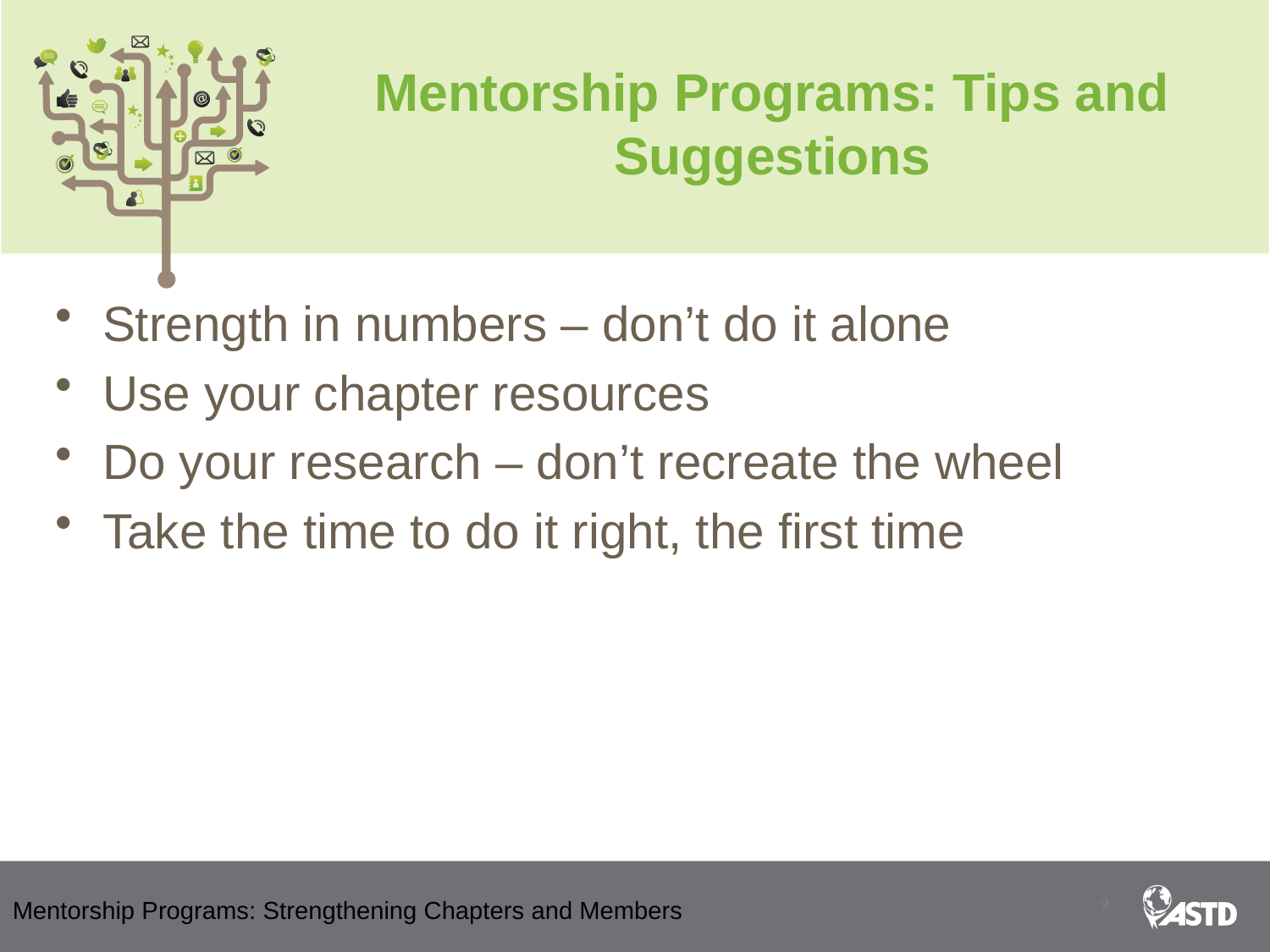

# Mentorship Programs: Tips and Suggestions
Strength in numbers – don’t do it alone
Use your chapter resources
Do your research – don’t recreate the wheel
Take the time to do it right, the first time
9